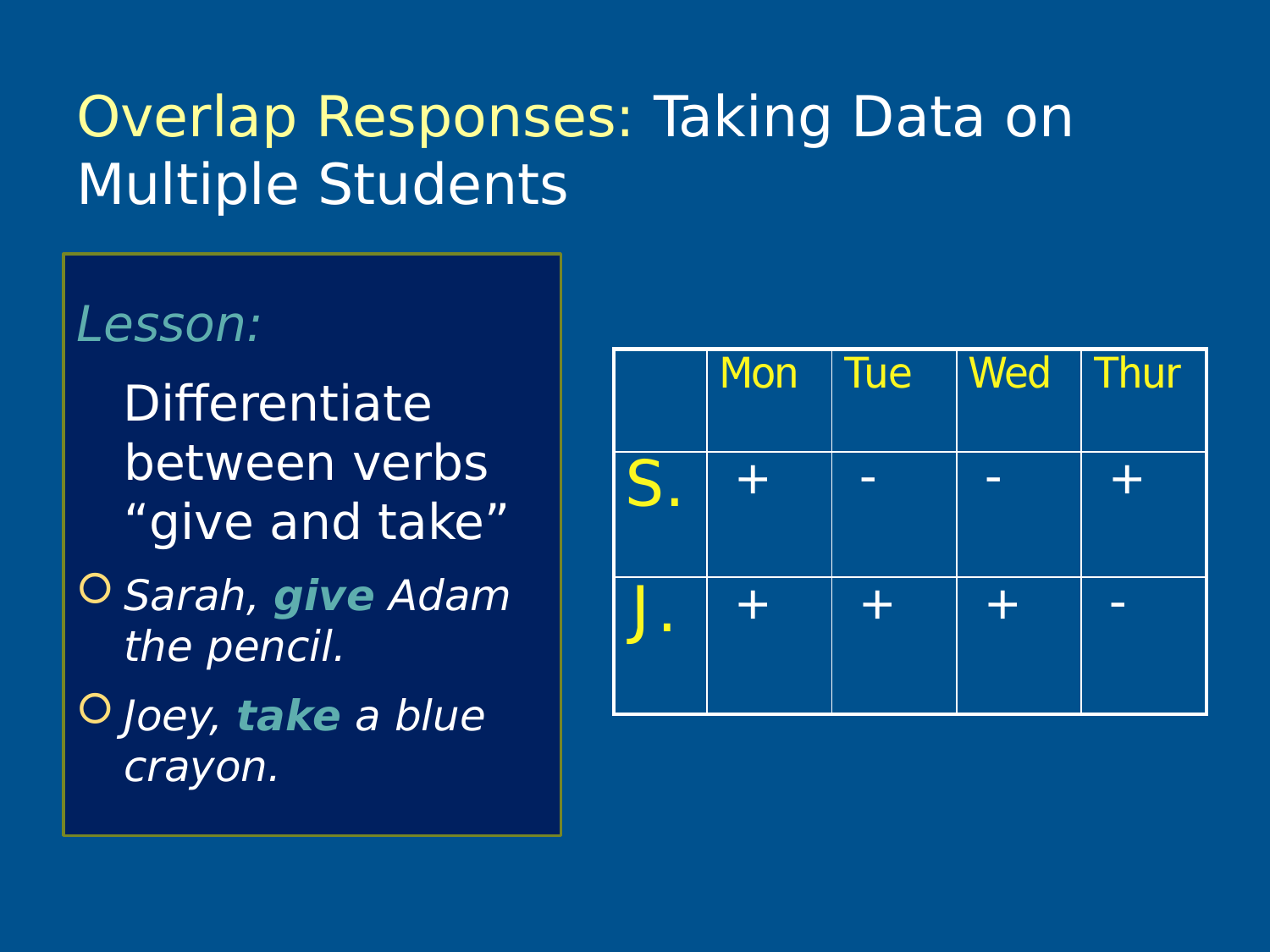

# Overlap Responses: Taking Data on Multiple Students

Lesson:
   Differentiate between verbs “give and take”
Sarah, give Adam the pencil.
Joey, take a blue crayon.

|  | Mon | Tue | Wed | Thur |
| --- | --- | --- | --- | --- |
| S. | + | - | - | + |
| J. | + | + | + | - |